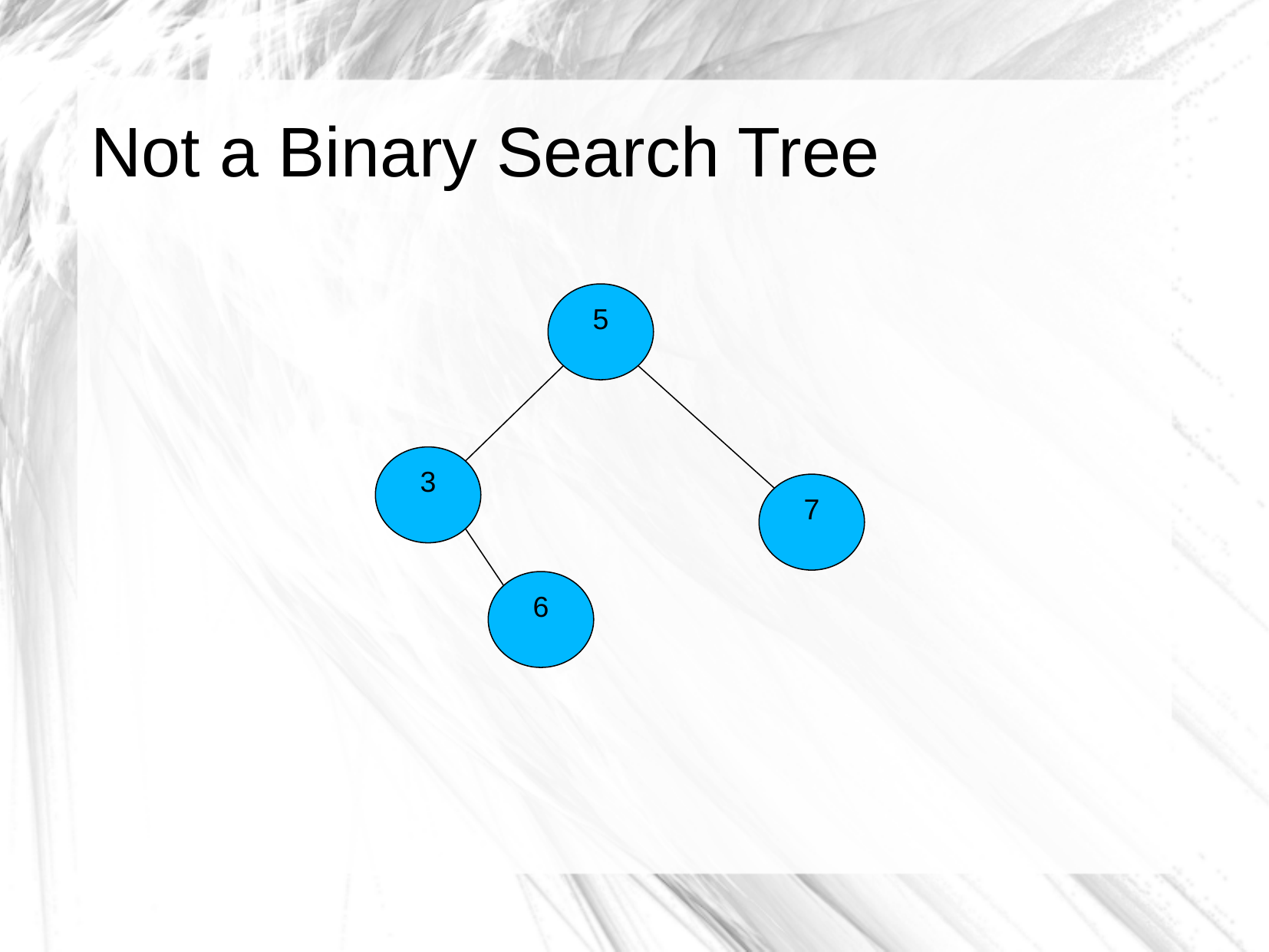

# Not a Binary Search Tree
5
3
7
6